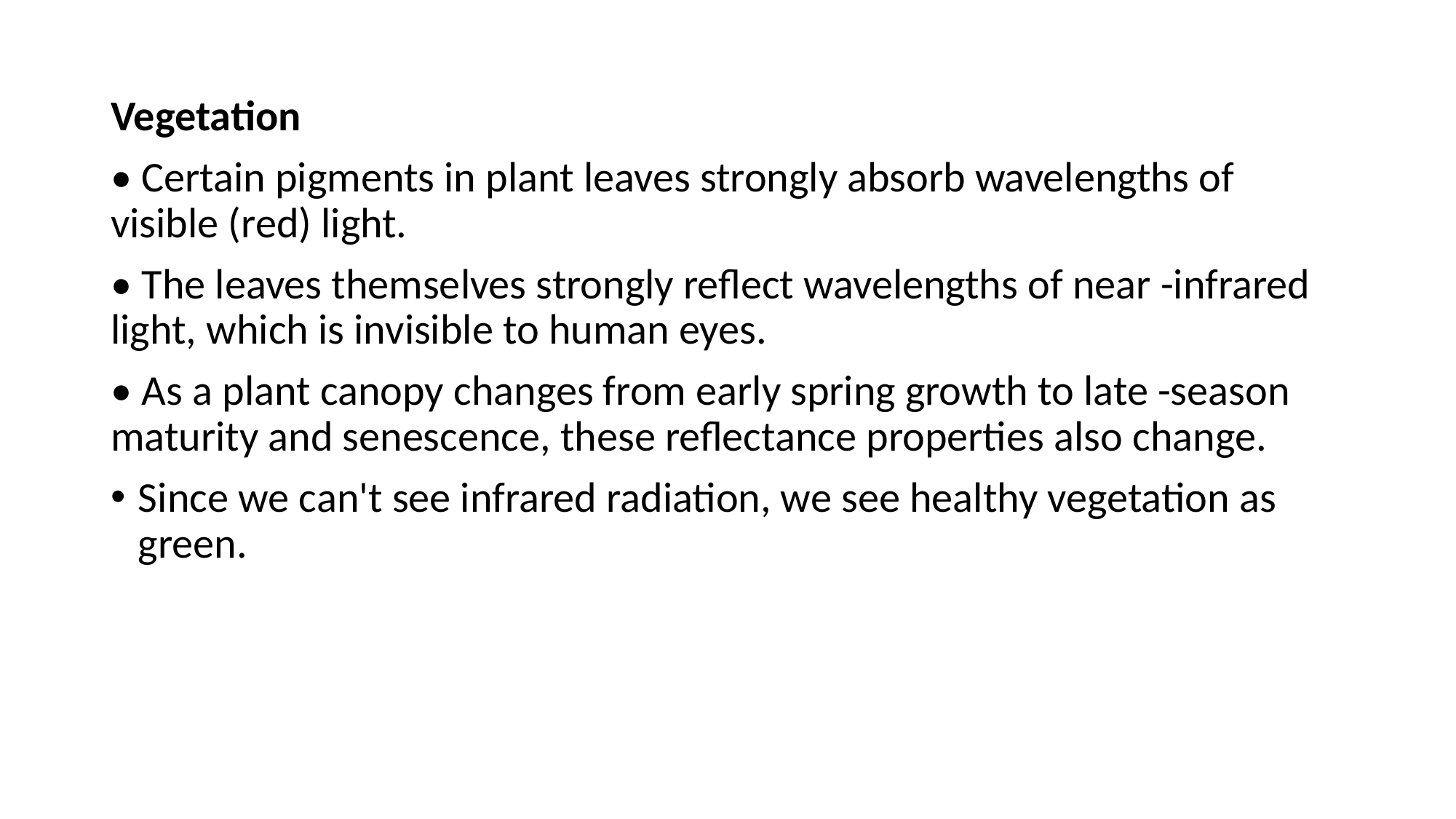

Vegetation
• Certain pigments in plant leaves strongly absorb wavelengths of visible (red) light.
• The leaves themselves strongly reflect wavelengths of near -infrared light, which is invisible to human eyes.
• As a plant canopy changes from early spring growth to late -season maturity and senescence, these reflectance properties also change.
Since we can't see infrared radiation, we see healthy vegetation as green.